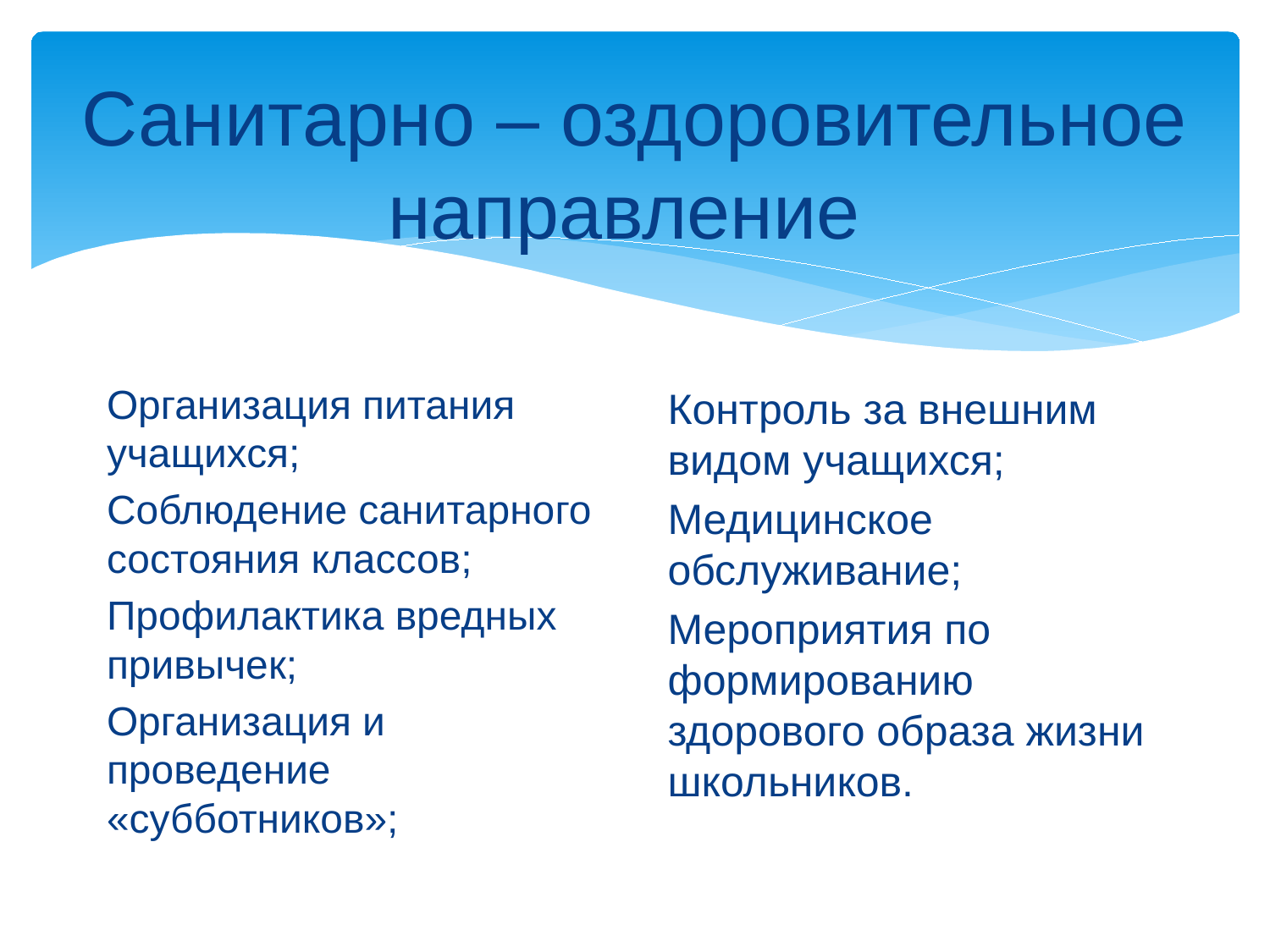

# Санитарно – оздоровительное направление
Организация питания учащихся;
Соблюдение санитарного состояния классов;
Профилактика вредных привычек;
Организация и проведение «субботников»;

Контроль за внешним видом учащихся;
Медицинское обслуживание;
Мероприятия по формированию здорового образа жизни школьников.